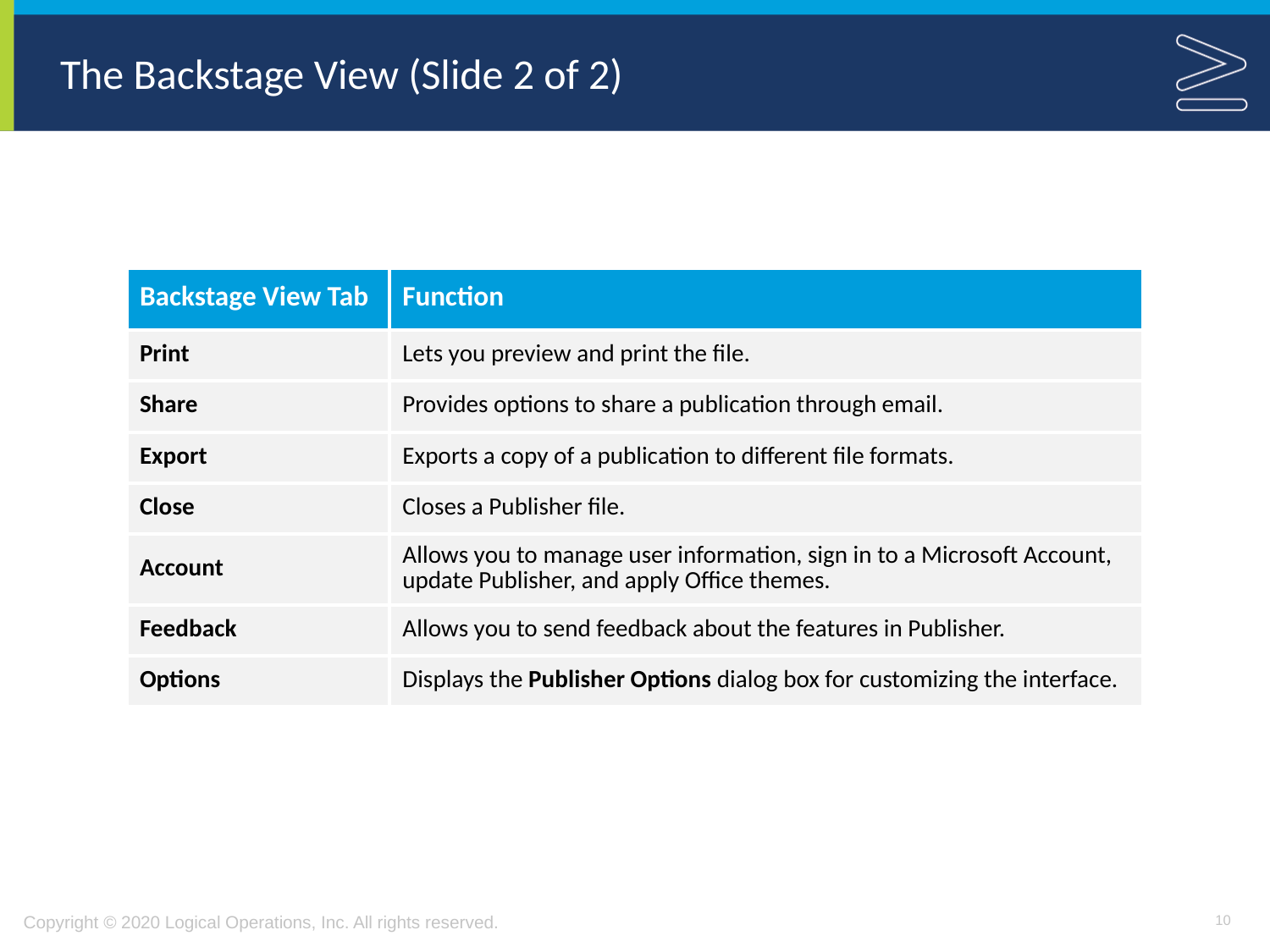

# The Backstage View (Slide 2 of 2)
| Backstage View Tab | Function |
| --- | --- |
| Print | Lets you preview and print the file. |
| Share | Provides options to share a publication through email. |
| Export | Exports a copy of a publication to different file formats. |
| Close | Closes a Publisher file. |
| Account | Allows you to manage user information, sign in to a Microsoft Account, update Publisher, and apply Office themes. |
| Feedback | Allows you to send feedback about the features in Publisher. |
| Options | Displays the Publisher Options dialog box for customizing the interface. |
10